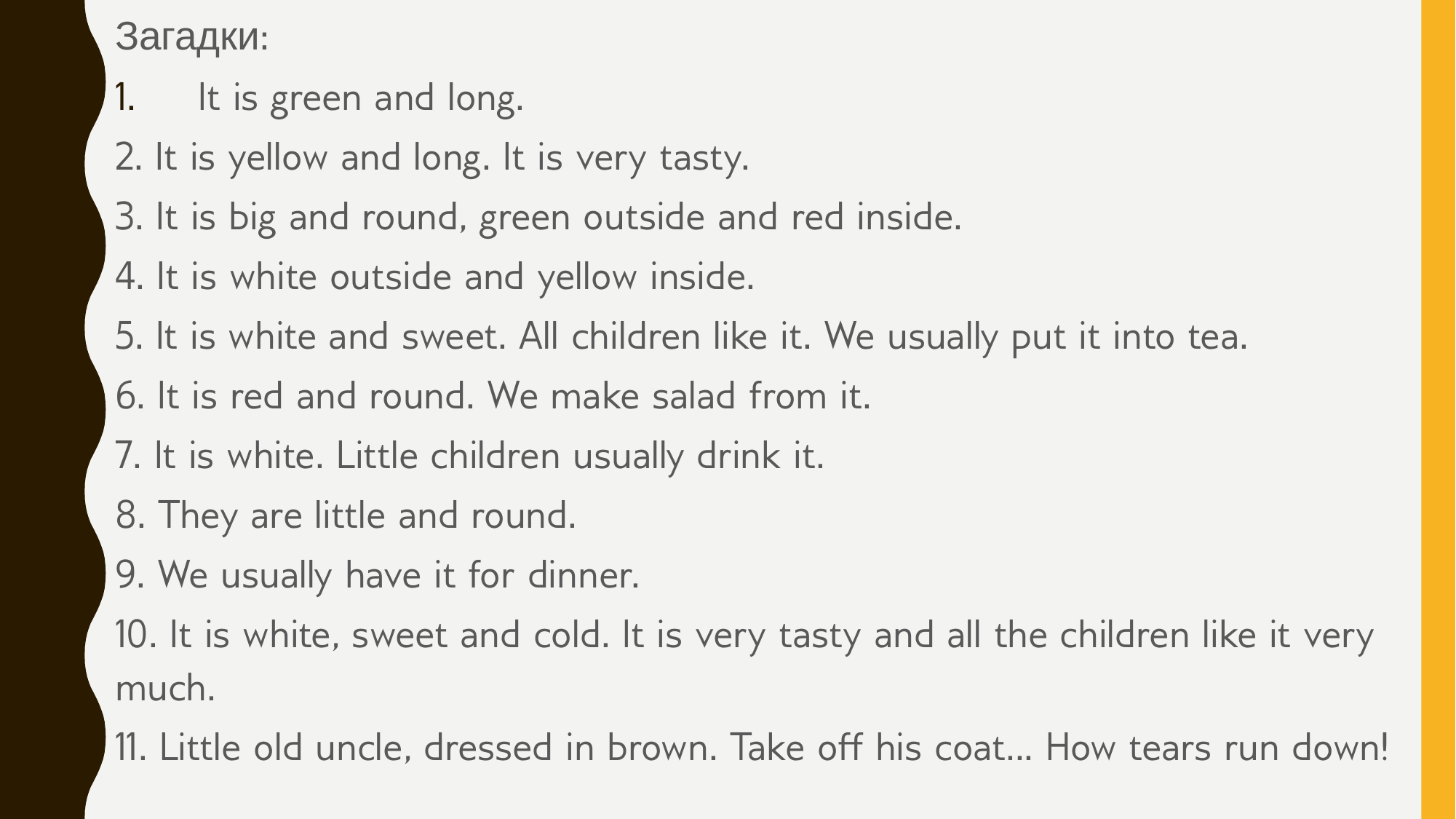

Загадки:
It is green and long.
2. It is yellow and long. It is very tasty.
3. It is big and round, green outside and red inside.
4. It is white outside and yellow inside.
5. It is white and sweet. All children like it. We usually put it into tea.
6. It is red and round. We make salad from it.
7. It is white. Little children usually drink it.
8. They are little and round.
9. We usually have it for dinner.
10. It is white, sweet and cold. It is very tasty and all the children like it very much.
11. Little old uncle, dressed in brown. Take off his coat... How tears run down!